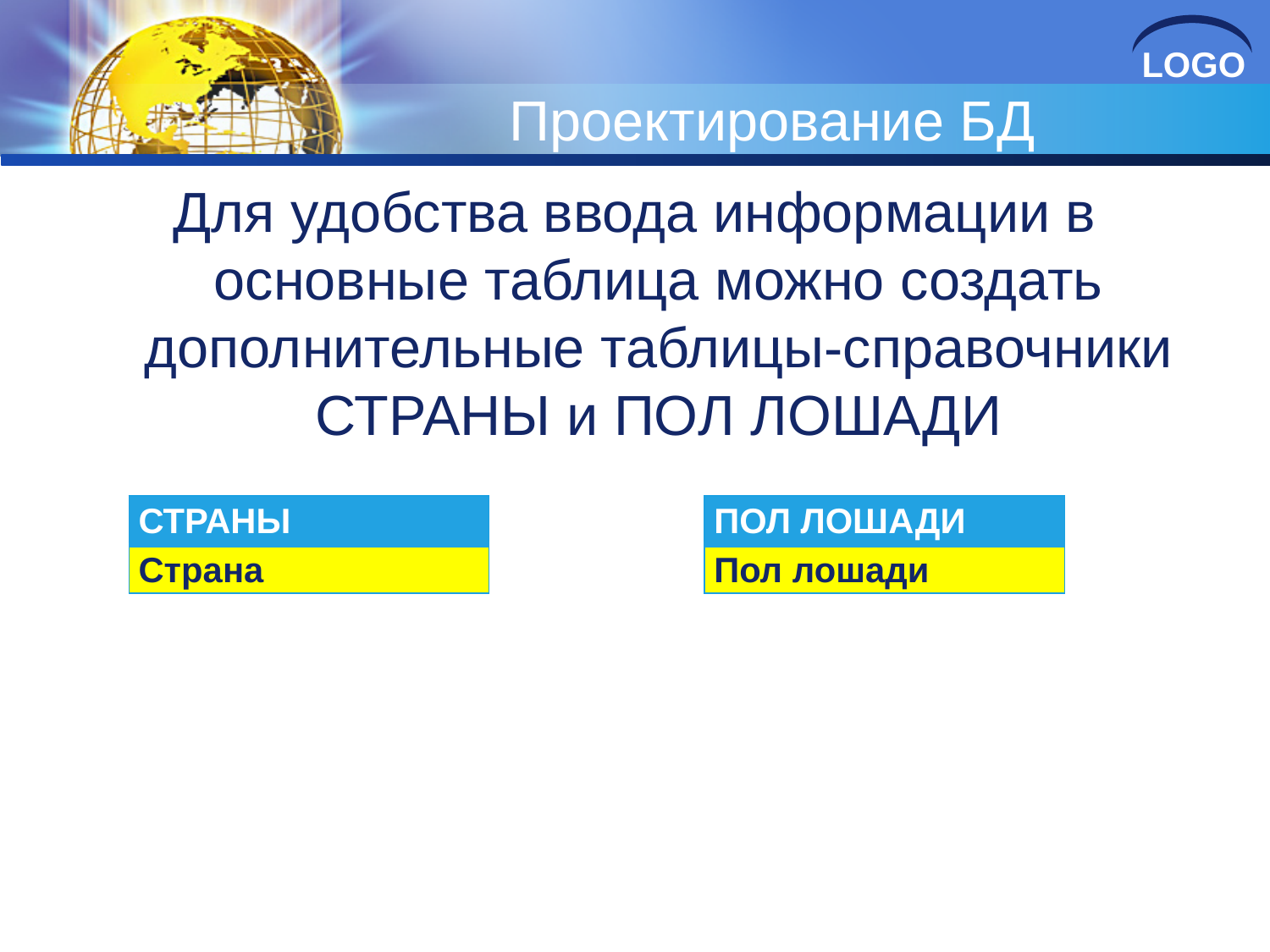

# Проектирование БД
Для удобства ввода информации в основные таблица можно создать дополнительные таблицы-справочники СТРАНЫ и ПОЛ ЛОШАДИ
| СТРАНЫ |
| --- |
| Страна |
| ПОЛ ЛОШАДИ |
| --- |
| Пол лошади |